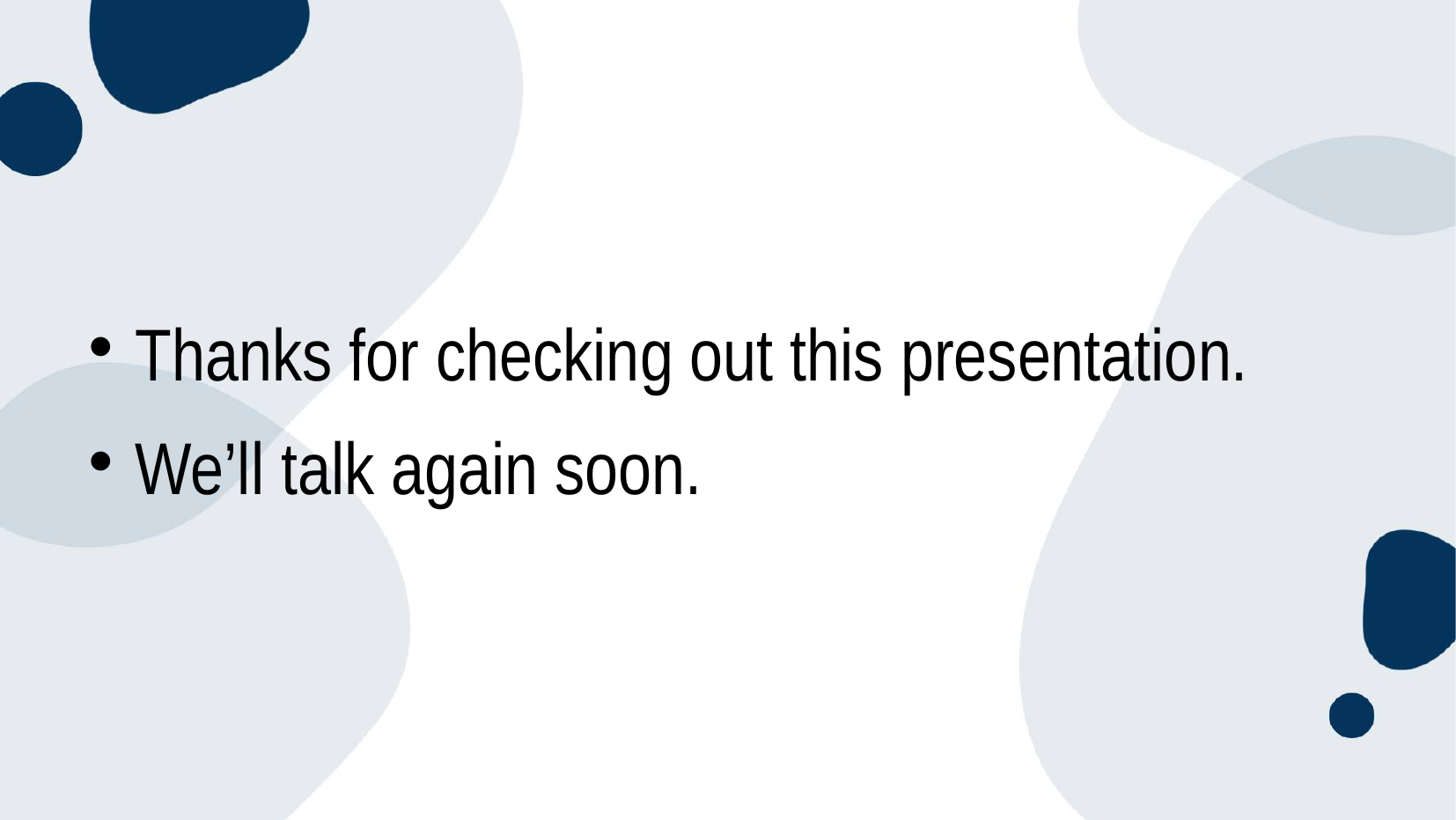

#
Thanks for checking out this presentation.
We’ll talk again soon.